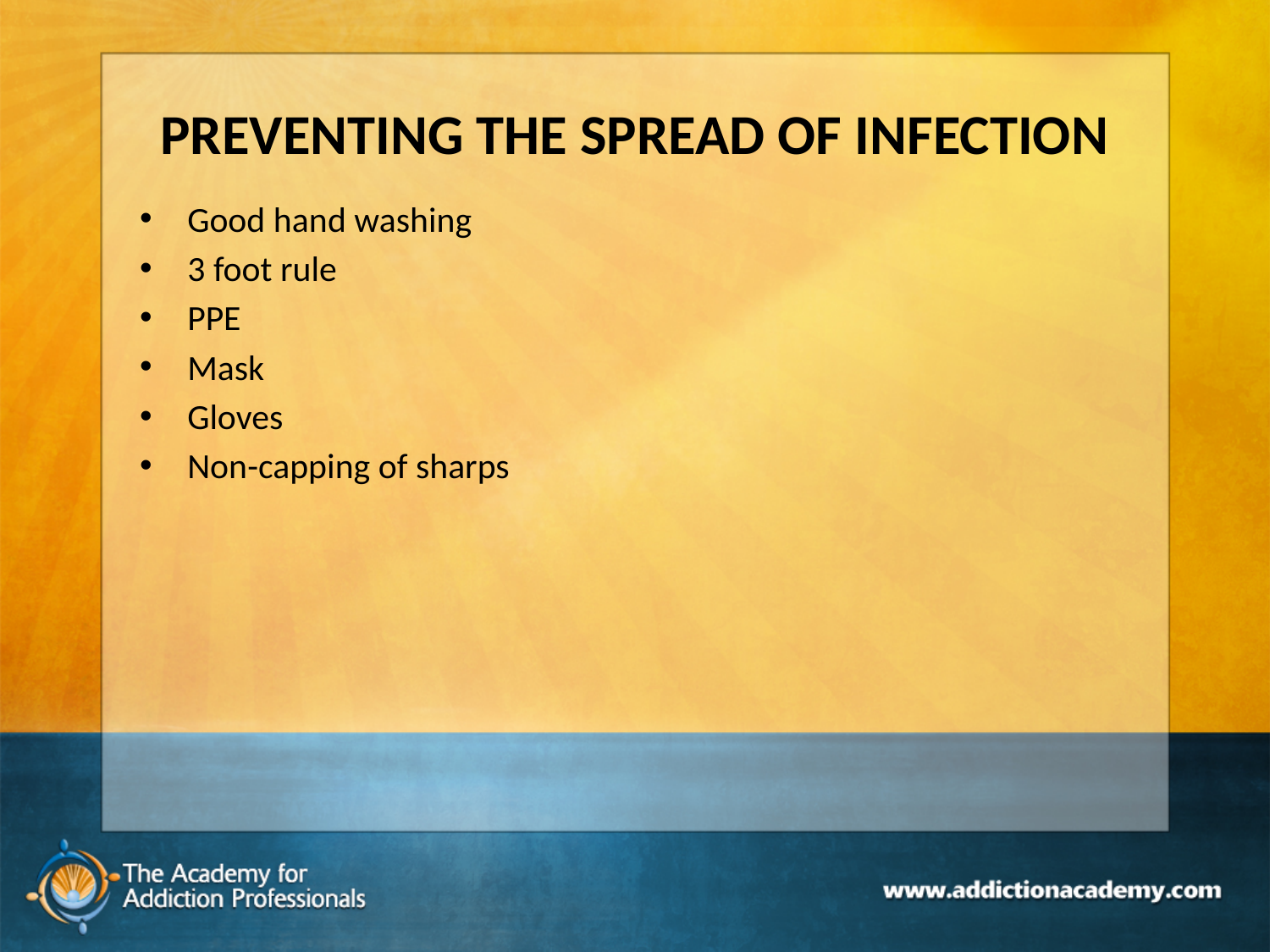

# PREVENTING THE SPREAD OF INFECTION
Good hand washing
3 foot rule
PPE
Mask
Gloves
Non-capping of sharps